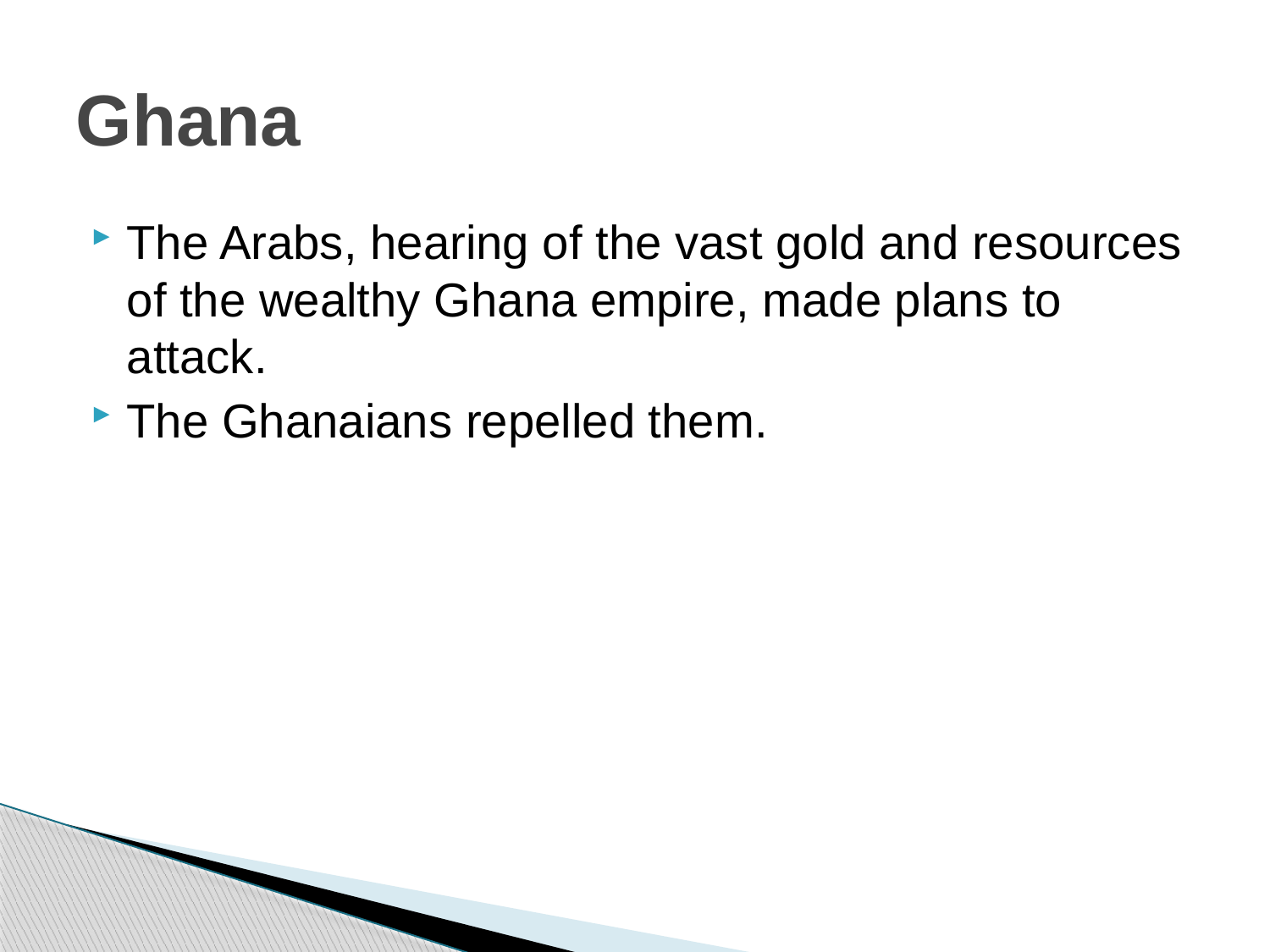

# Ghana
The Arabs, hearing of the vast gold and resources of the wealthy Ghana empire, made plans to attack.
The Ghanaians repelled them.